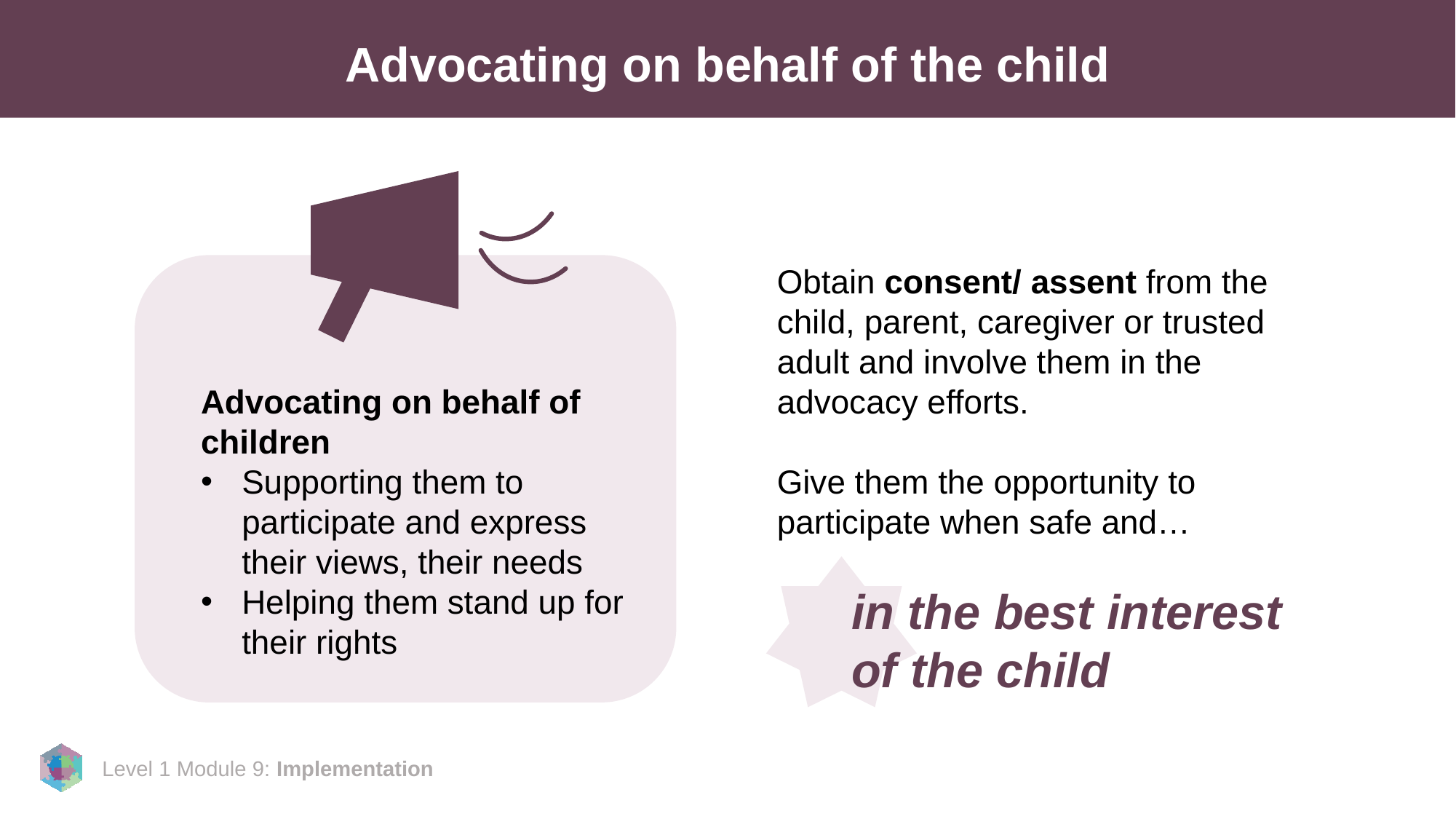

# Advocating on behalf of the child

Obtain consent/ assent from the child, parent, caregiver or trusted adult and involve them in the advocacy efforts.

Give them the opportunity to participate when safe and…

in the best interest
of the child
Advocating on behalf of children
Supporting them to participate and express their views, their needs
Helping them stand up for their rights